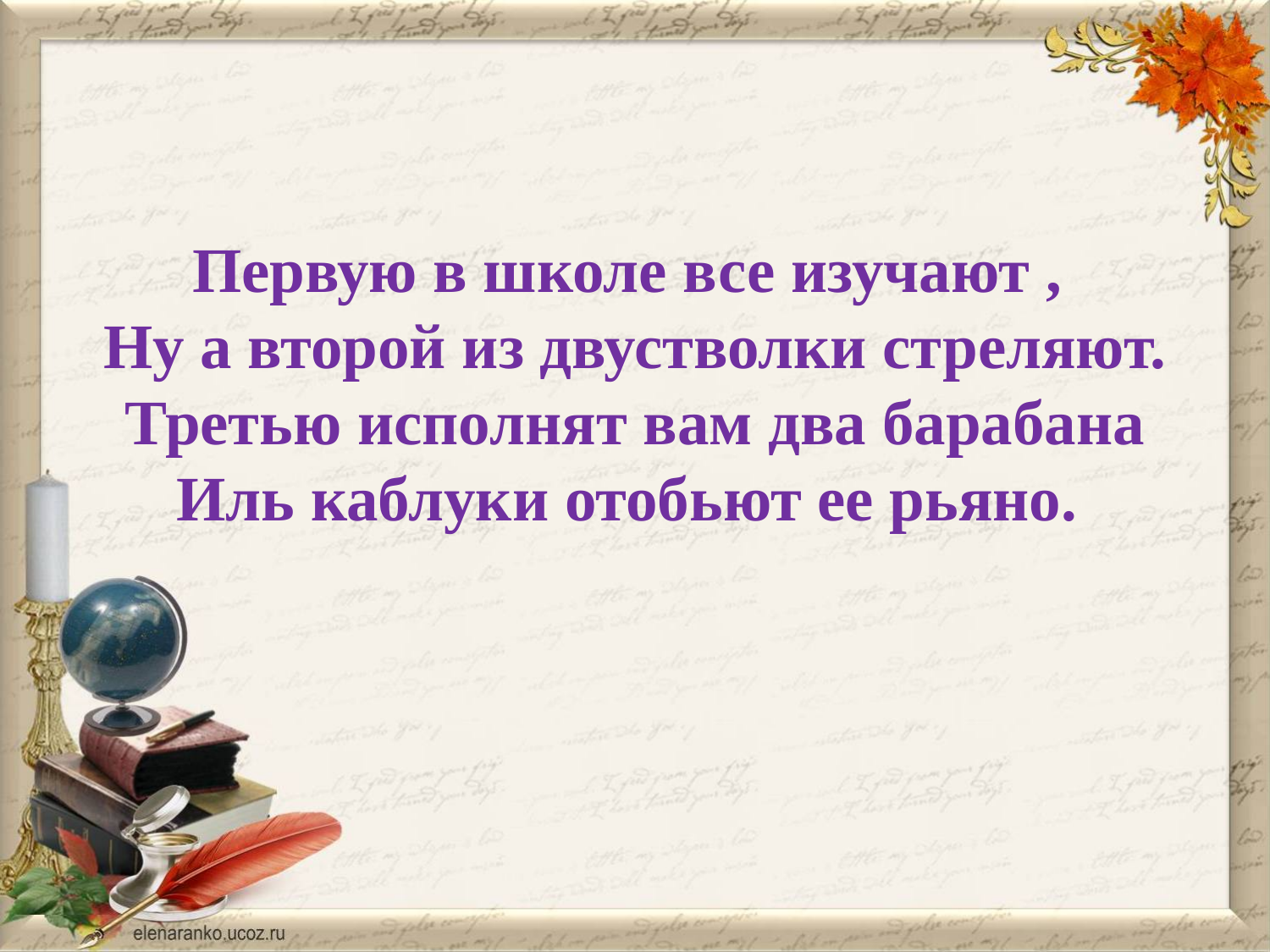

#

Первую в школе все изучают ,
Ну а второй из двустволки стреляют.
Третью исполнят вам два барабана
Иль каблуки отобьют ее рьяно.